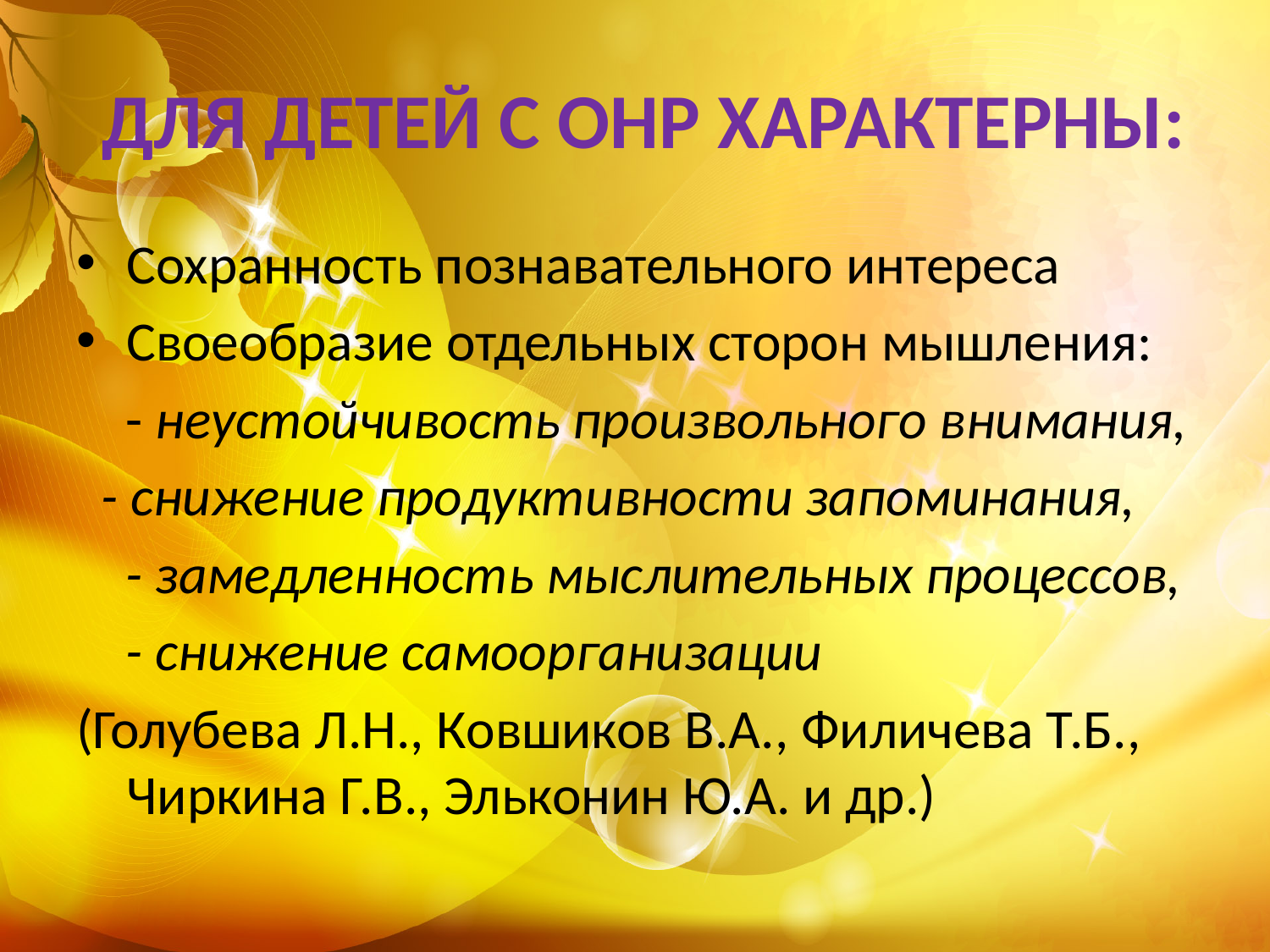

# Для детей с ОНР характерны:
Сохранность познавательного интереса
Своеобразие отдельных сторон мышления:
    - неустойчивость произвольного внимания,
  - снижение продуктивности запоминания,
    - замедленность мыслительных процессов,
    - снижение самоорганизации
(Голубева Л.Н., Ковшиков В.А., Филичева Т.Б., Чиркина Г.В., Эльконин Ю.А. и др.)